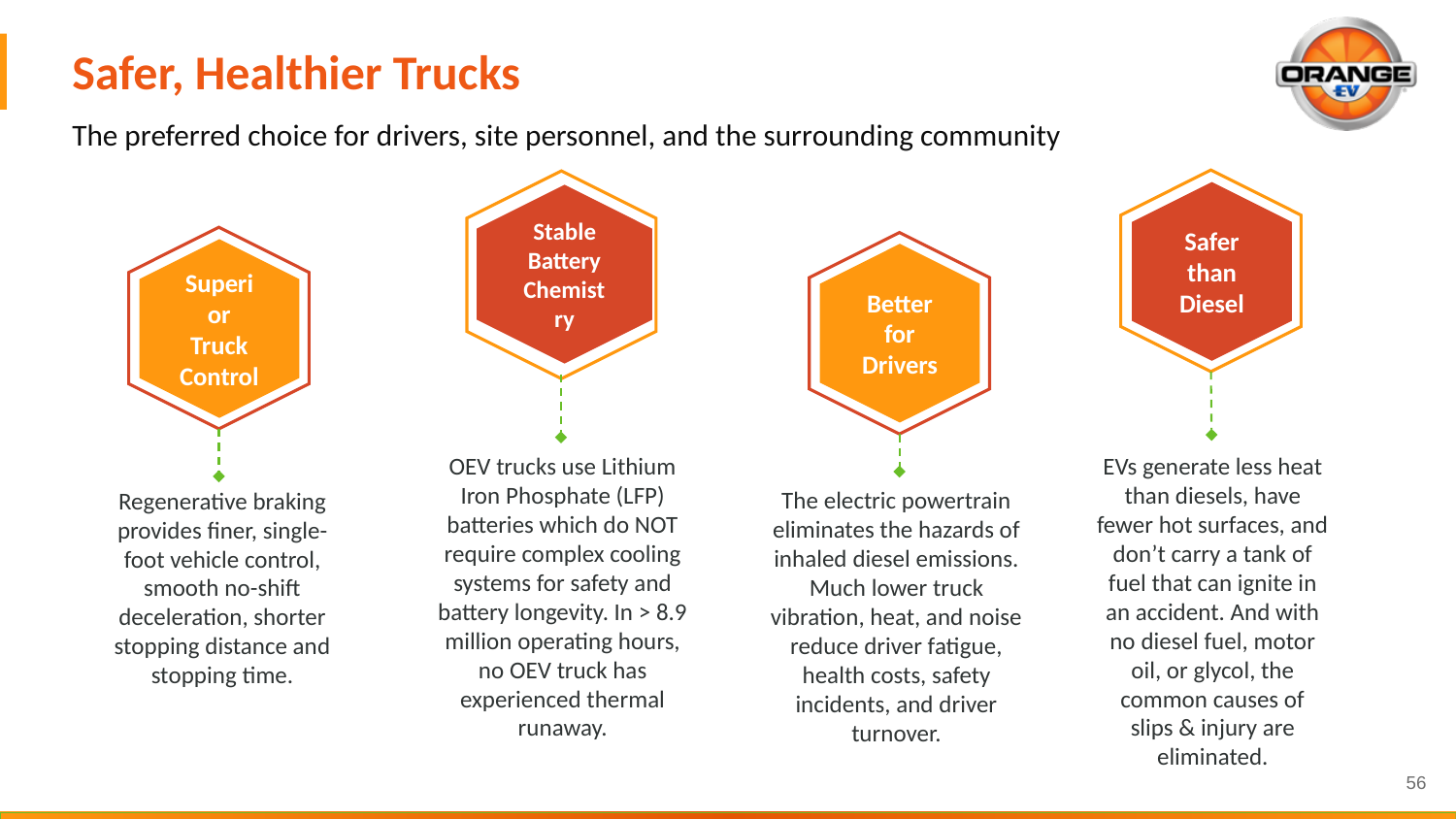

# Safer, Healthier Trucks
The preferred choice for drivers, site personnel, and the surrounding community
Stable Battery Chemistry
Safer than Diesel
Superior Truck Control
Better for Drivers
EVs generate less heat than diesels, have fewer hot surfaces, and don’t carry a tank of fuel that can ignite in an accident. And with no diesel fuel, motor oil, or glycol, the common causes of slips & injury are eliminated.
OEV trucks use Lithium Iron Phosphate (LFP) batteries which do NOT require complex cooling systems for safety and battery longevity. In > 8.9 million operating hours, no OEV truck has experienced thermal runaway.
The electric powertrain eliminates the hazards of inhaled diesel emissions. Much lower truck vibration, heat, and noise reduce driver fatigue, health costs, safety incidents, and driver turnover.
Regenerative braking provides finer, single-foot vehicle control, smooth no-shift deceleration, shorter stopping distance and stopping time.